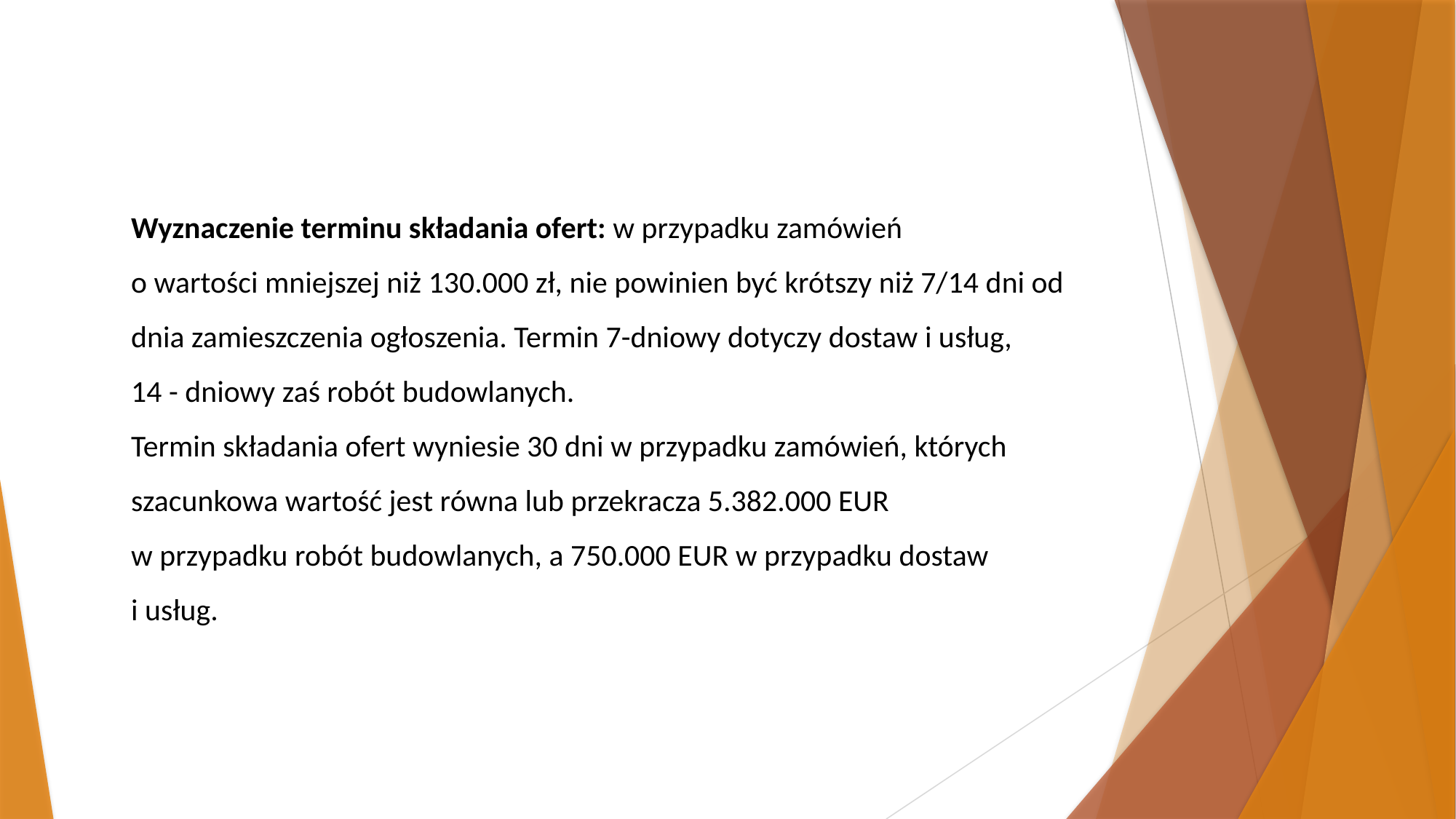

Wyznaczenie terminu składania ofert: w przypadku zamówień
o wartości mniejszej niż 130.000 zł, nie powinien być krótszy niż 7/14 dni od dnia zamieszczenia ogłoszenia. Termin 7-dniowy dotyczy dostaw i usług,
14 - dniowy zaś robót budowlanych.
Termin składania ofert wyniesie 30 dni w przypadku zamówień, których szacunkowa wartość jest równa lub przekracza 5.382.000 EUR
w przypadku robót budowlanych, a 750.000 EUR w przypadku dostaw
i usług.